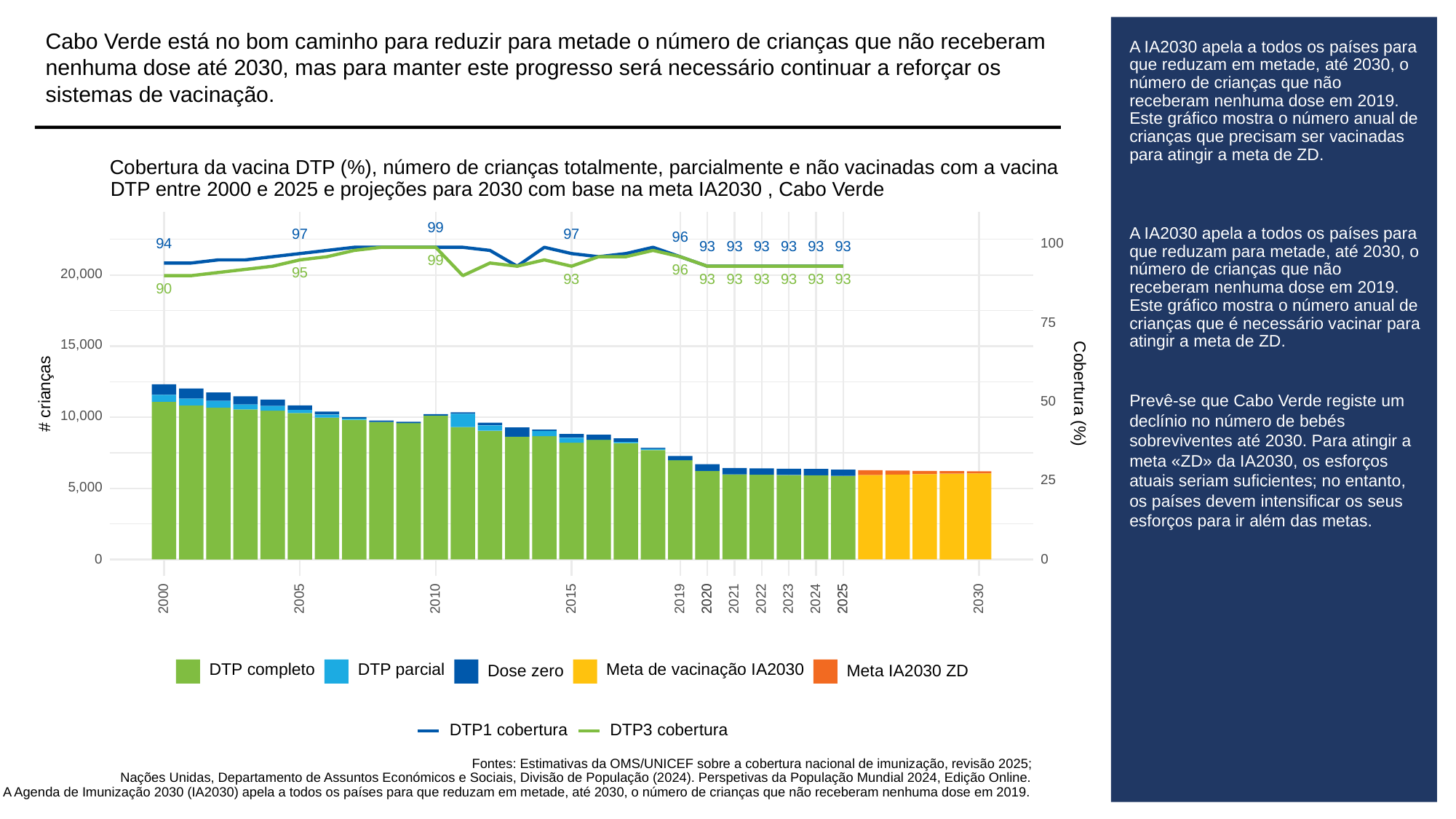

Cabo Verde está no bom caminho para reduzir para metade o número de crianças que não receberam nenhuma dose até 2030, mas para manter este progresso será necessário continuar a reforçar os sistemas de vacinação.
# A IA2030 apela a todos os países para que reduzam em metade, até 2030, o número de crianças que não receberam nenhuma dose em 2019. Este gráfico mostra o número anual de crianças que precisam ser vacinadas para atingir a meta de ZD.

A IA2030 apela a todos os países para que reduzam para metade, até 2030, o número de crianças que não receberam nenhuma dose em 2019. Este gráfico mostra o número anual de crianças que é necessário vacinar para atingir a meta de ZD.

Prevê-se que Cabo Verde registe um  declínio no número de bebés sobreviventes até 2030. Para atingir a meta «ZD» da IA2030, os esforços atuais seriam suficientes; no entanto, os países devem intensificar os seus esforços para ir além das metas.

Cobertura da vacina DTP (%), número de crianças totalmente, parcialmente e não vacinadas com a vacina
DTP entre 2000 e 2025 e projeções para 2030 com base na meta IA2030 , Cabo Verde

99
97
97
96
94
100

93
93
93
93
93
93

99
96
20,000
95
93
93
93
93
93
93
93

90

75
15,000

Cobertura (%)
# crianças

50

10,000

25

5,000

0
0

2023
2030
2000
2005
2010
2015
2019
2020
2020
2021
2022
2024
2025
2025

DTP completo
DTP parcial
Meta de vacinação IA2030
Meta IA2030 ZD
Dose zero
DTP3 cobertura
DTP1 cobertura

Fontes: Estimativas da OMS/UNICEF sobre a cobertura nacional de imunização, revisão 2025;
Nações Unidas, Departamento de Assuntos Económicos e Sociais, Divisão de População (2024). Perspetivas da População Mundial 2024, Edição Online.
Nota: A Agenda de Imunização 2030 (IA2030) apela a todos os países para que reduzam em metade, até 2030, o número de crianças que não receberam nenhuma dose em 2019.